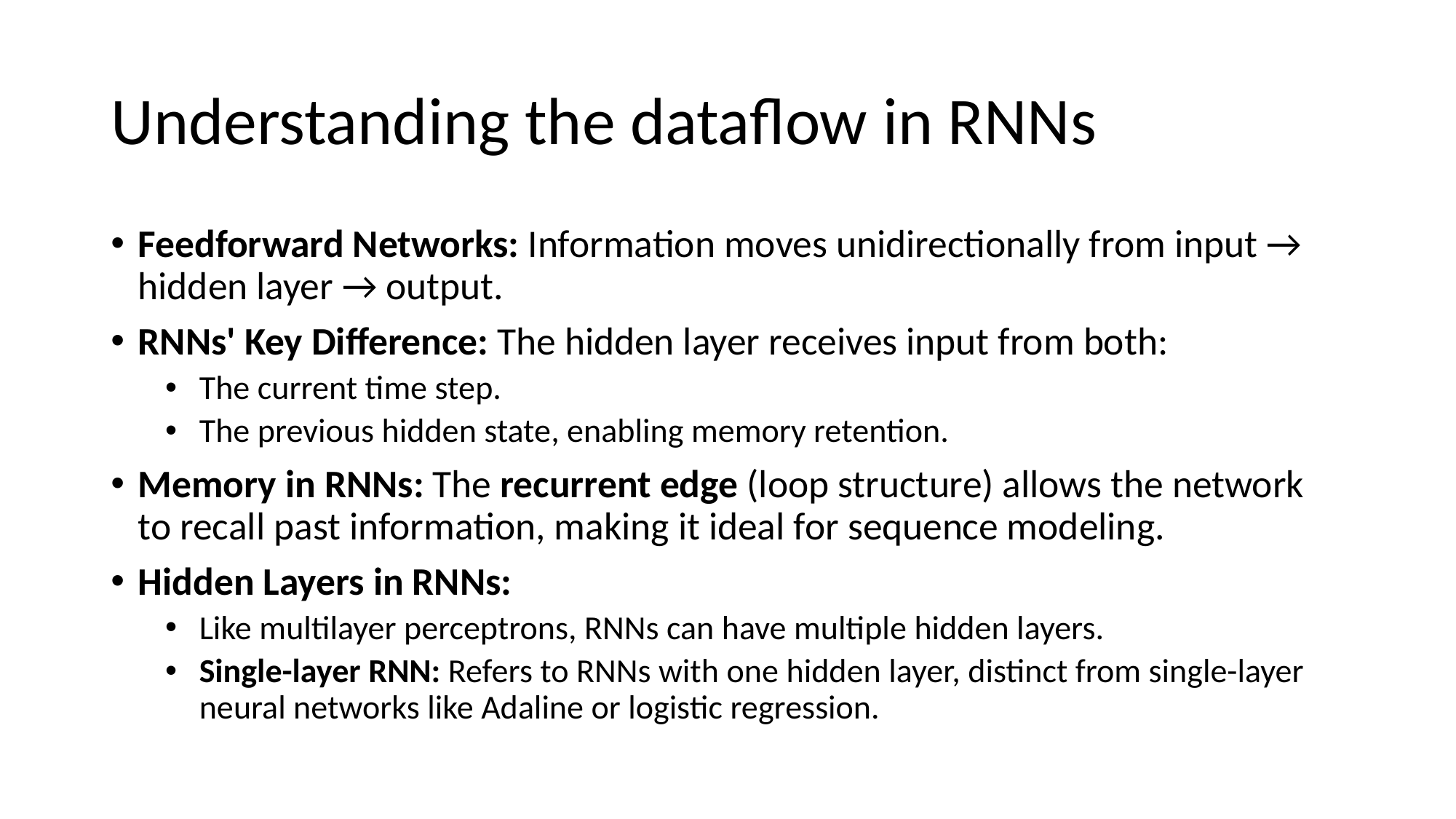

# Understanding the dataflow in RNNs
Feedforward Networks: Information moves unidirectionally from input → hidden layer → output.
RNNs' Key Difference: The hidden layer receives input from both:
The current time step.
The previous hidden state, enabling memory retention.
Memory in RNNs: The recurrent edge (loop structure) allows the network to recall past information, making it ideal for sequence modeling.
Hidden Layers in RNNs:
Like multilayer perceptrons, RNNs can have multiple hidden layers.
Single-layer RNN: Refers to RNNs with one hidden layer, distinct from single-layer neural networks like Adaline or logistic regression.